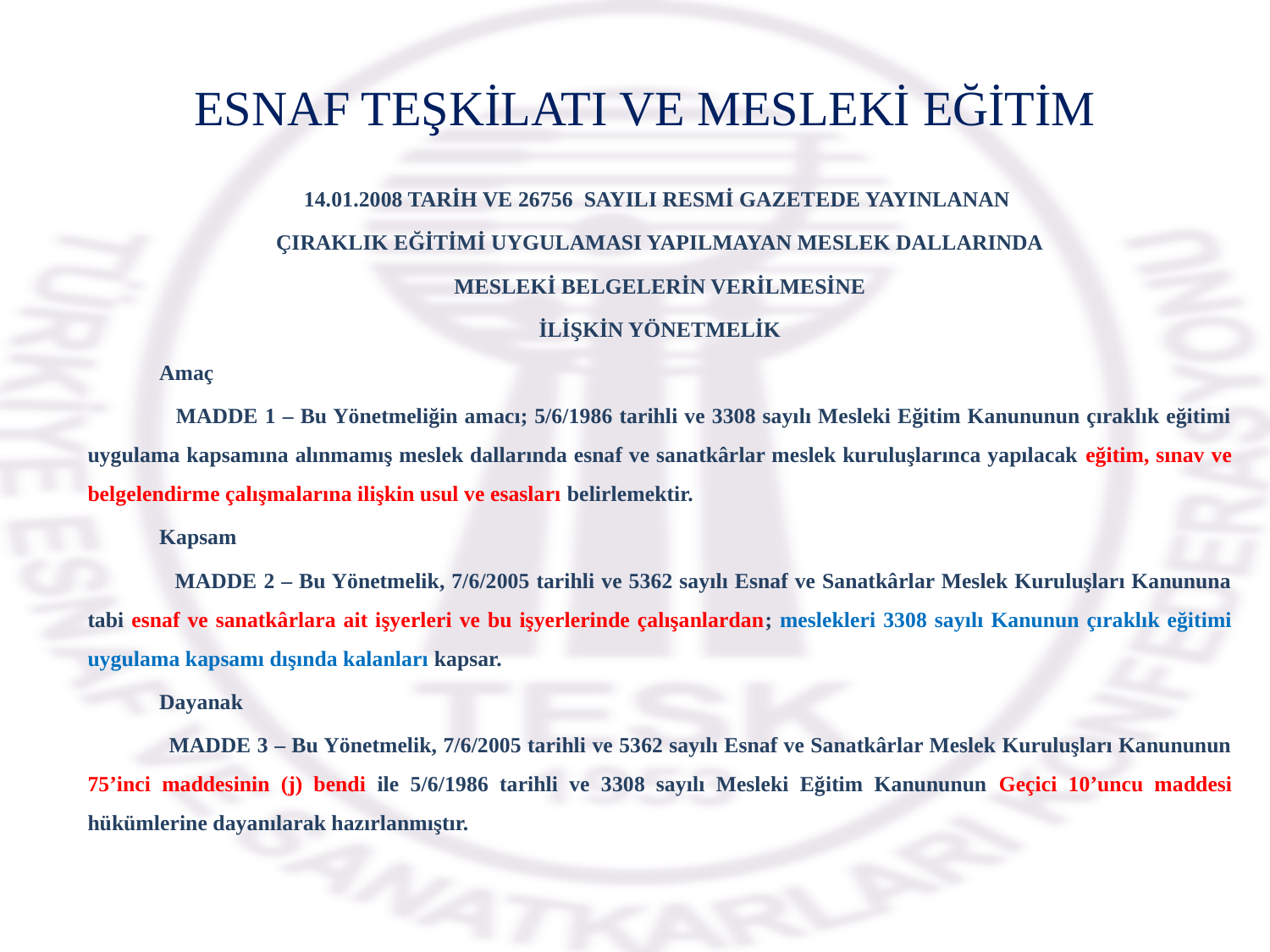

# ESNAF TEŞKİLATI VE MESLEKİ EĞİTİM
14.01.2008 TARİH VE 26756  SAYILI RESMİ GAZETEDE YAYINLANAN
ÇIRAKLIK EĞİTİMİ UYGULAMASI YAPILMAYAN MESLEK DALLARINDA
MESLEKİ BELGELERİN VERİLMESİNE
İLİŞKİN YÖNETMELİK
             Amaç
             MADDE 1 – Bu Yönetmeliğin amacı; 5/6/1986 tarihli ve 3308 sayılı Mesleki Eğitim Kanununun çıraklık eğitimi uygulama kapsamına alınmamış meslek dallarında esnaf ve sanatkârlar meslek kuruluşlarınca yapılacak eğitim, sınav ve belgelendirme çalışmalarına ilişkin usul ve esasları belirlemektir.
             Kapsam
             MADDE 2 – Bu Yönetmelik, 7/6/2005 tarihli ve 5362 sayılı Esnaf ve Sanatkârlar Meslek Kuruluşları Kanununa tabi esnaf ve sanatkârlara ait işyerleri ve bu işyerlerinde çalışanlardan; meslekleri 3308 sayılı Kanunun çıraklık eğitimi uygulama kapsamı dışında kalanları kapsar.
             Dayanak
             MADDE 3 – Bu Yönetmelik, 7/6/2005 tarihli ve 5362 sayılı Esnaf ve Sanatkârlar Meslek Kuruluşları Kanununun 75’inci maddesinin (j) bendi ile 5/6/1986 tarihli ve 3308 sayılı Mesleki Eğitim Kanununun Geçici 10’uncu maddesi hükümlerine dayanılarak hazırlanmıştır.